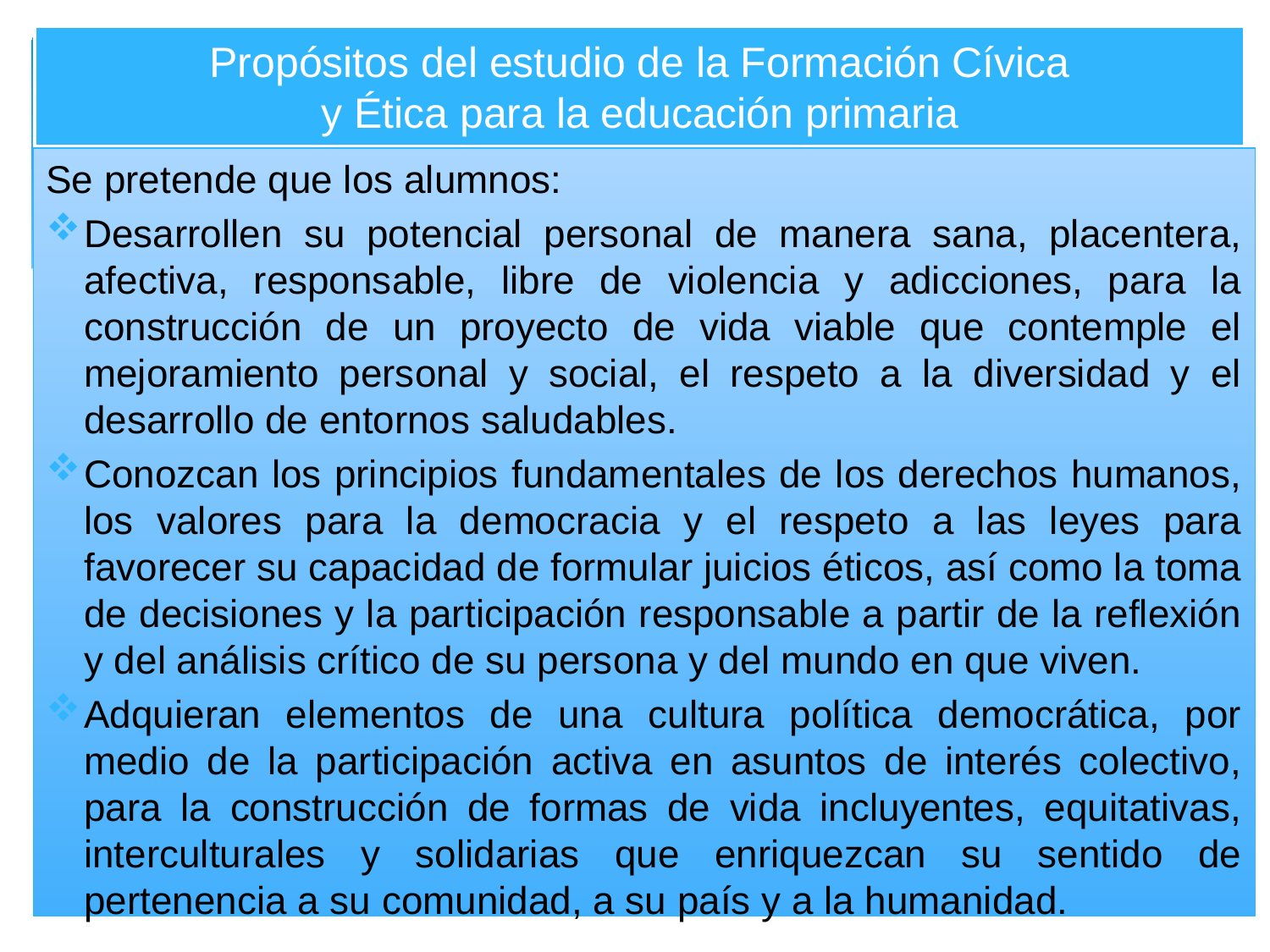

# Propósitos del estudio de la Formación Cívica y Ética para la educación primaria
Se pretende que los alumnos:
Desarrollen su potencial personal de manera sana, placentera, afectiva, responsable, libre de violencia y adicciones, para la construcción de un proyecto de vida viable que contemple el mejoramiento personal y social, el respeto a la diversidad y el desarrollo de entornos saludables.
Conozcan los principios fundamentales de los derechos humanos, los valores para la democracia y el respeto a las leyes para favorecer su capacidad de formular juicios éticos, así como la toma de decisiones y la participación responsable a partir de la reflexión y del análisis crítico de su persona y del mundo en que viven.
Adquieran elementos de una cultura política democrática, por medio de la participación activa en asuntos de interés colectivo, para la construcción de formas de vida incluyentes, equitativas, interculturales y solidarias que enriquezcan su sentido de pertenencia a su comunidad, a su país y a la humanidad.